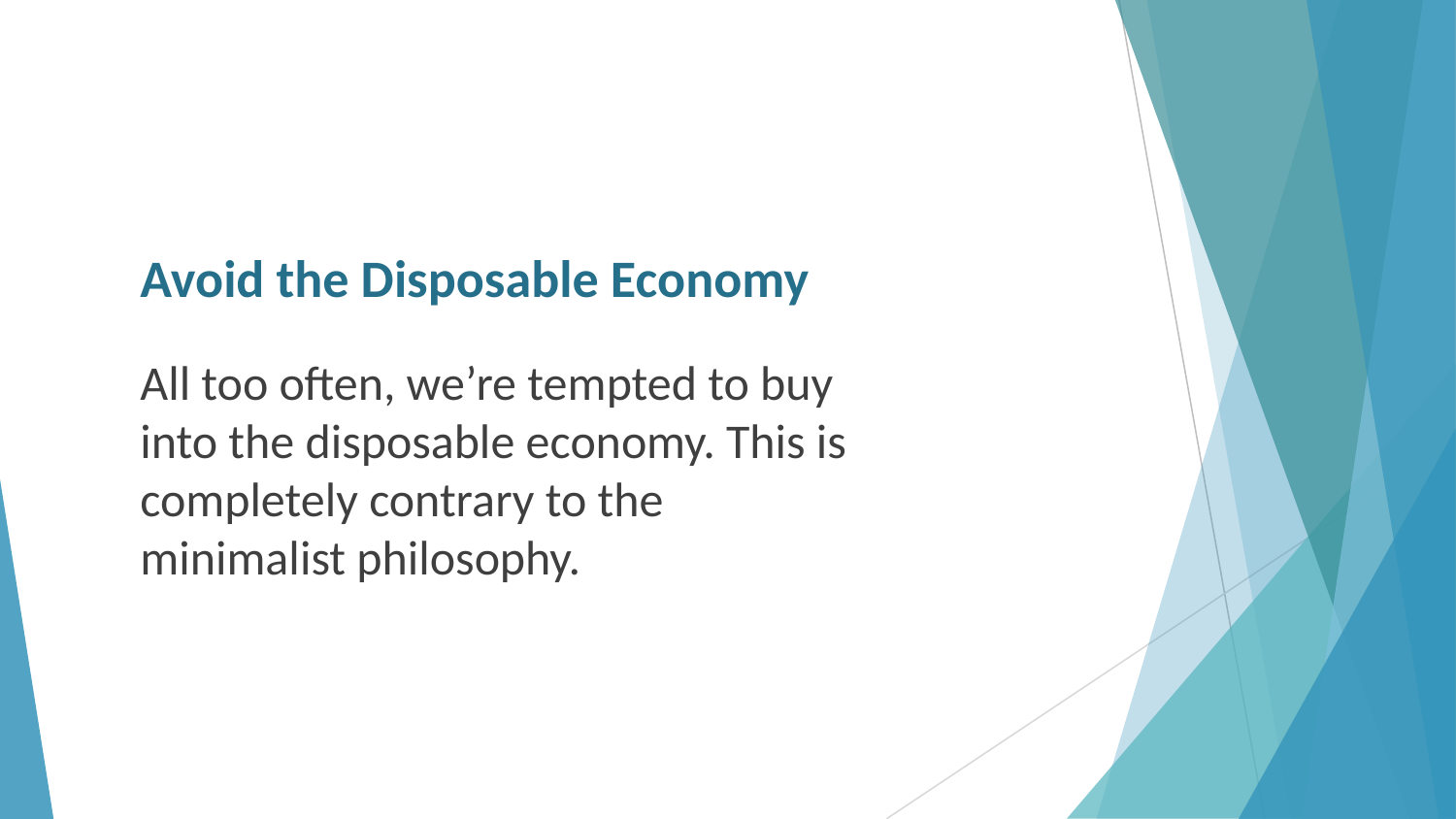

# Avoid the Disposable Economy
All too often, we’re tempted to buy into the disposable economy. This is completely contrary to the minimalist philosophy.